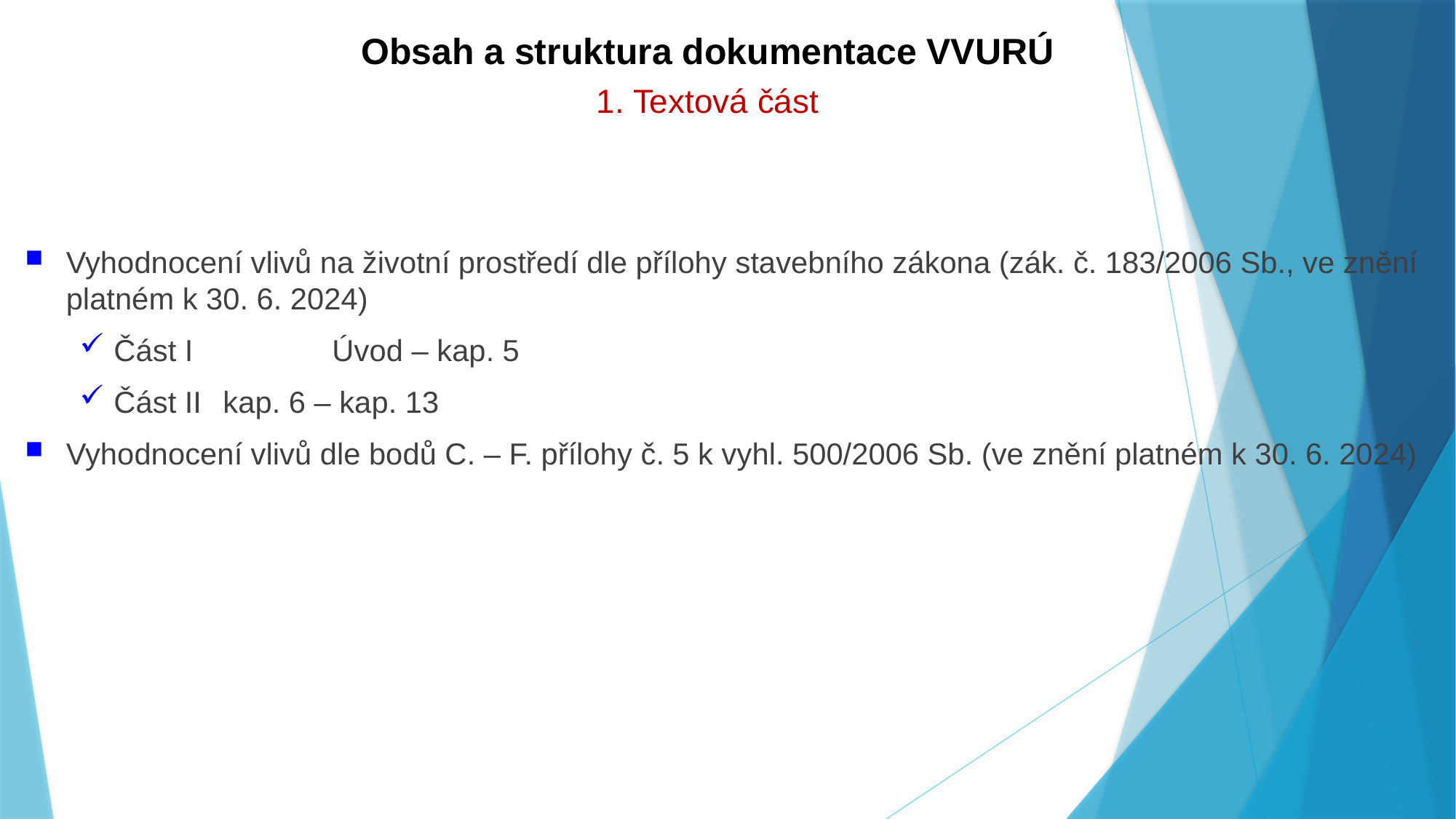

# Obsah a struktura dokumentace VVURÚ 1. Textová část
Vyhodnocení vlivů na životní prostředí dle přílohy stavebního zákona (zák. č. 183/2006 Sb., ve znění platném k 30. 6. 2024)
Část I		Úvod – kap. 5
Část II	kap. 6 – kap. 13
Vyhodnocení vlivů dle bodů C. – F. přílohy č. 5 k vyhl. 500/2006 Sb. (ve znění platném k 30. 6. 2024)